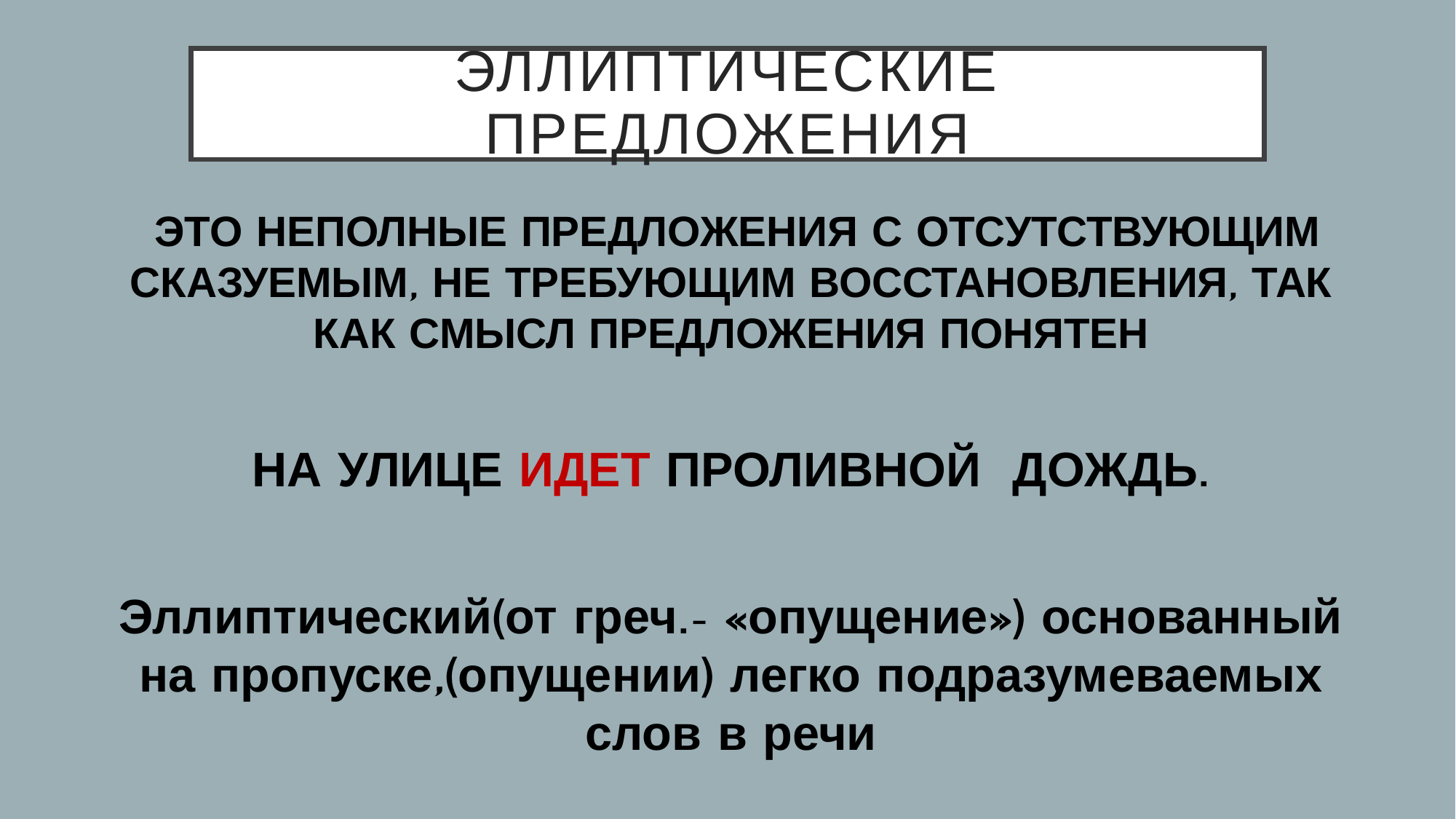

# Эллиптические предложения
 ЭТО НЕПОЛНЫЕ ПРЕДЛОЖЕНИЯ С ОТСУТСТВУЮЩИМ СКАЗУЕМЫМ, НЕ ТРЕБУЮЩИМ ВОССТАНОВЛЕНИЯ, ТАК КАК СМЫСЛ ПРЕДЛОЖЕНИЯ ПОНЯТЕН

НА УЛИЦЕ ИДЕТ ПРОЛИВНОЙ  ДОЖДЬ.

Эллиптический(от греч.- «опущение») основанный на пропуске,(опущении) легко подразумеваемых слов в речи